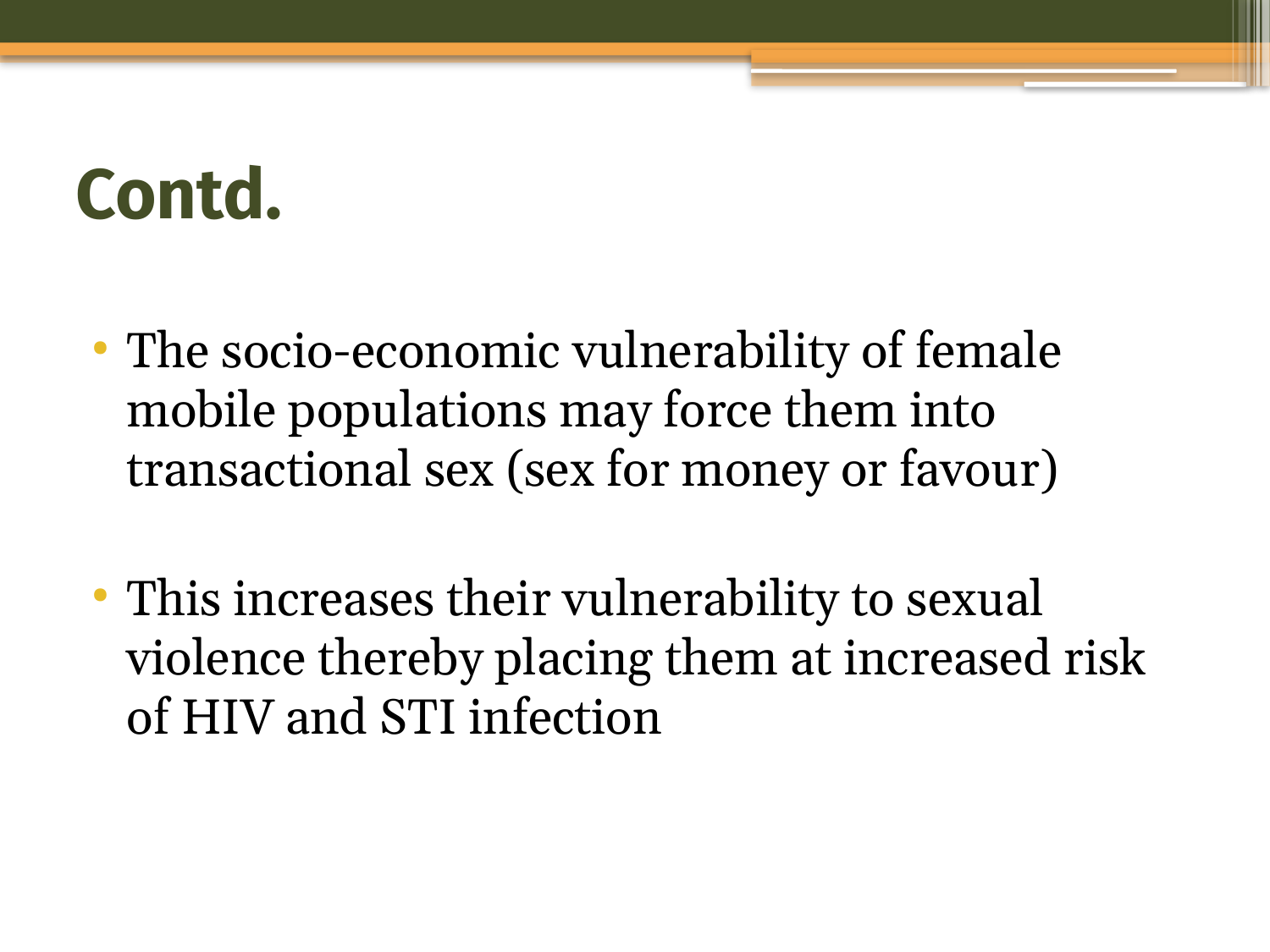

# Contd.
The socio-economic vulnerability of female mobile populations may force them into transactional sex (sex for money or favour)

This increases their vulnerability to sexual violence thereby placing them at increased risk of HIV and STI infection